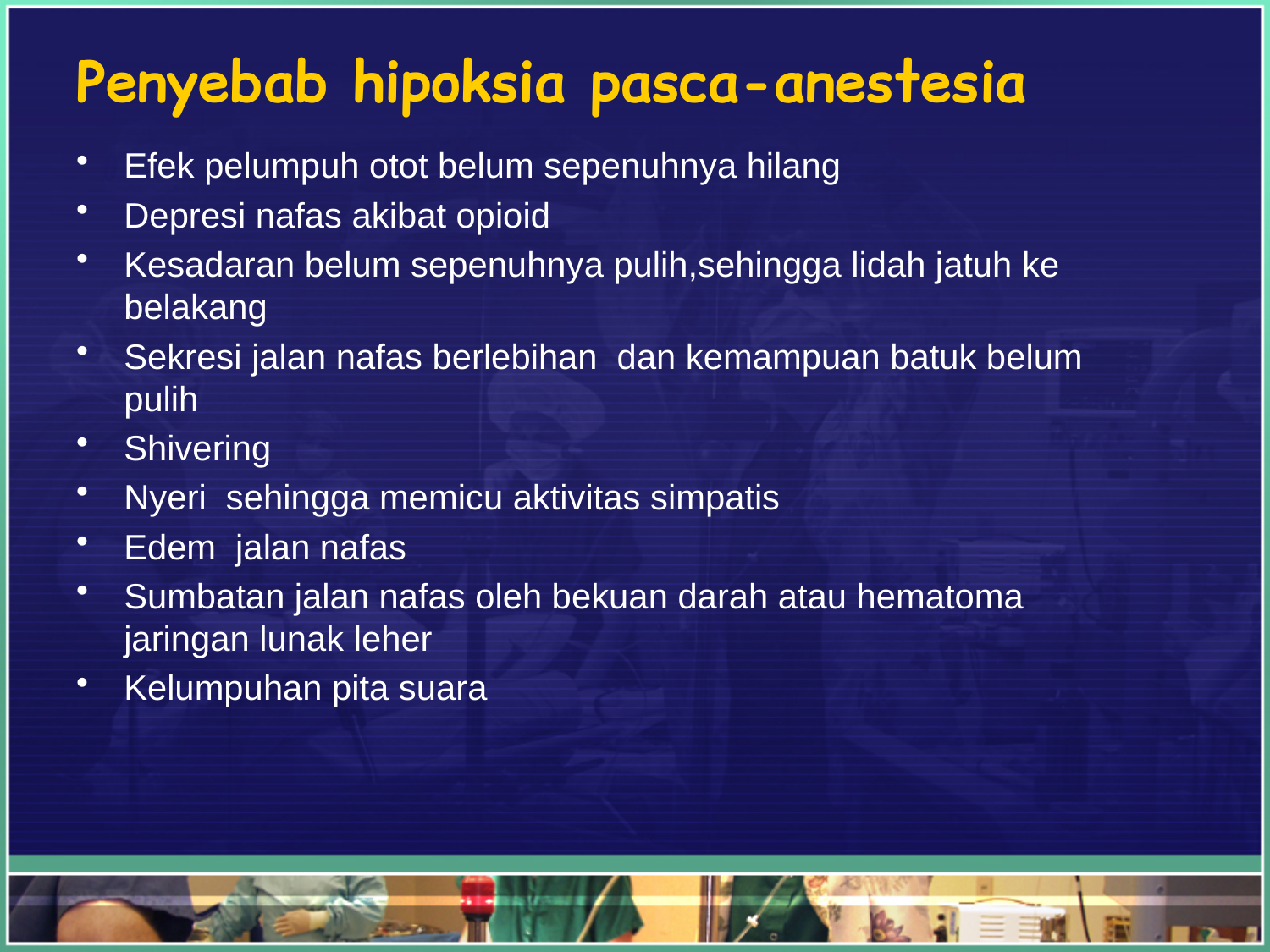

# Penyebab hipoksia pasca-anestesia
Efek pelumpuh otot belum sepenuhnya hilang
Depresi nafas akibat opioid
Kesadaran belum sepenuhnya pulih,sehingga lidah jatuh ke belakang
Sekresi jalan nafas berlebihan  dan kemampuan batuk belum pulih
Shivering
Nyeri  sehingga memicu aktivitas simpatis
Edem  jalan nafas
Sumbatan jalan nafas oleh bekuan darah atau hematoma jaringan lunak leher
Kelumpuhan pita suara